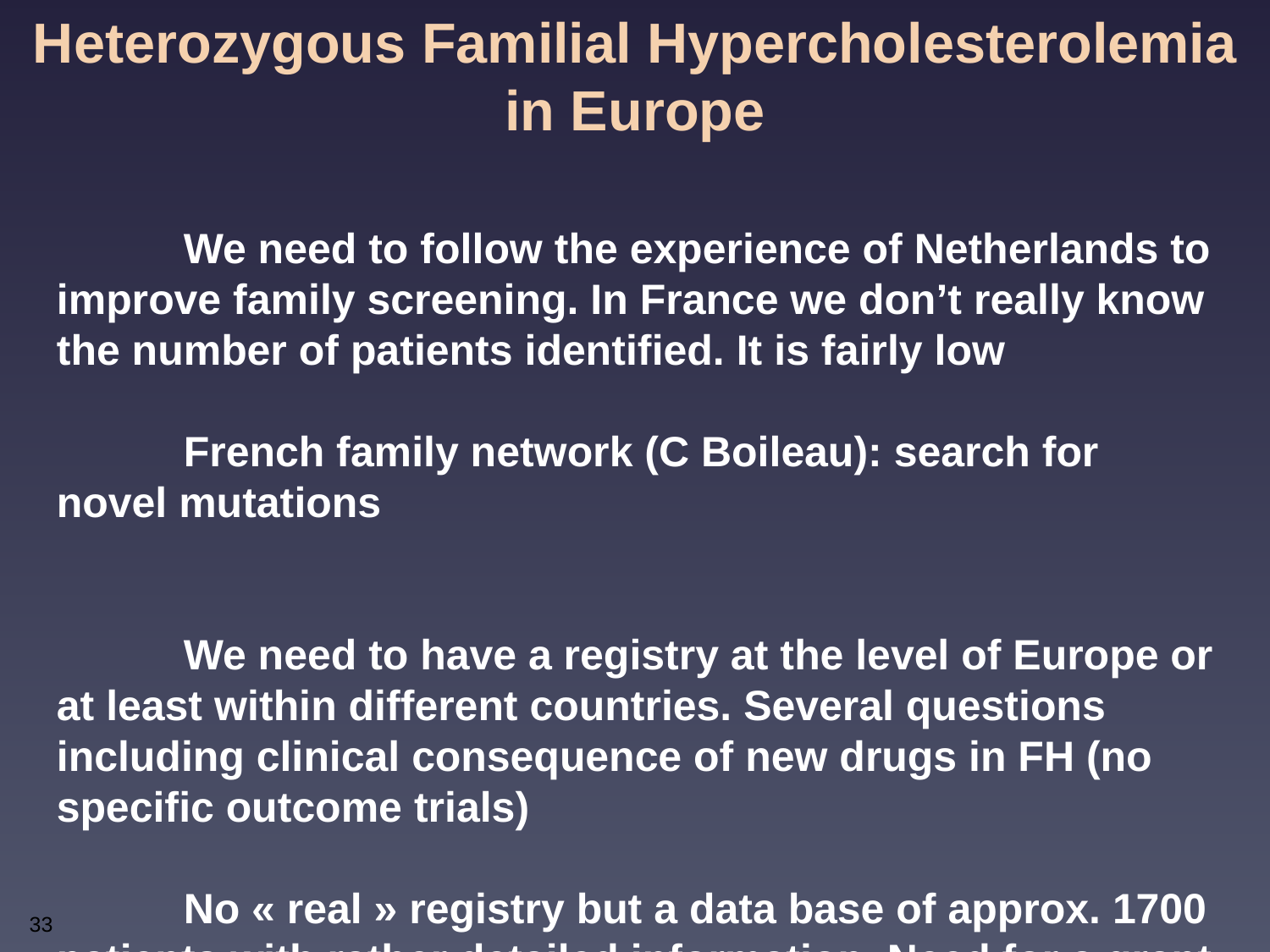

# Heterozygous Familial Hypercholesterolemia in Europe
	We need to follow the experience of Netherlands to improve family screening. In France we don’t really know the number of patients identified. It is fairly low

	French family network (C Boileau): search for novel mutations

	We need to have a registry at the level of Europe or at least within different countries. Several questions including clinical consequence of new drugs in FH (no specific outcome trials)

	No « real » registry but a data base of approx. 1700 patients with rather detailed information. Need for a grant